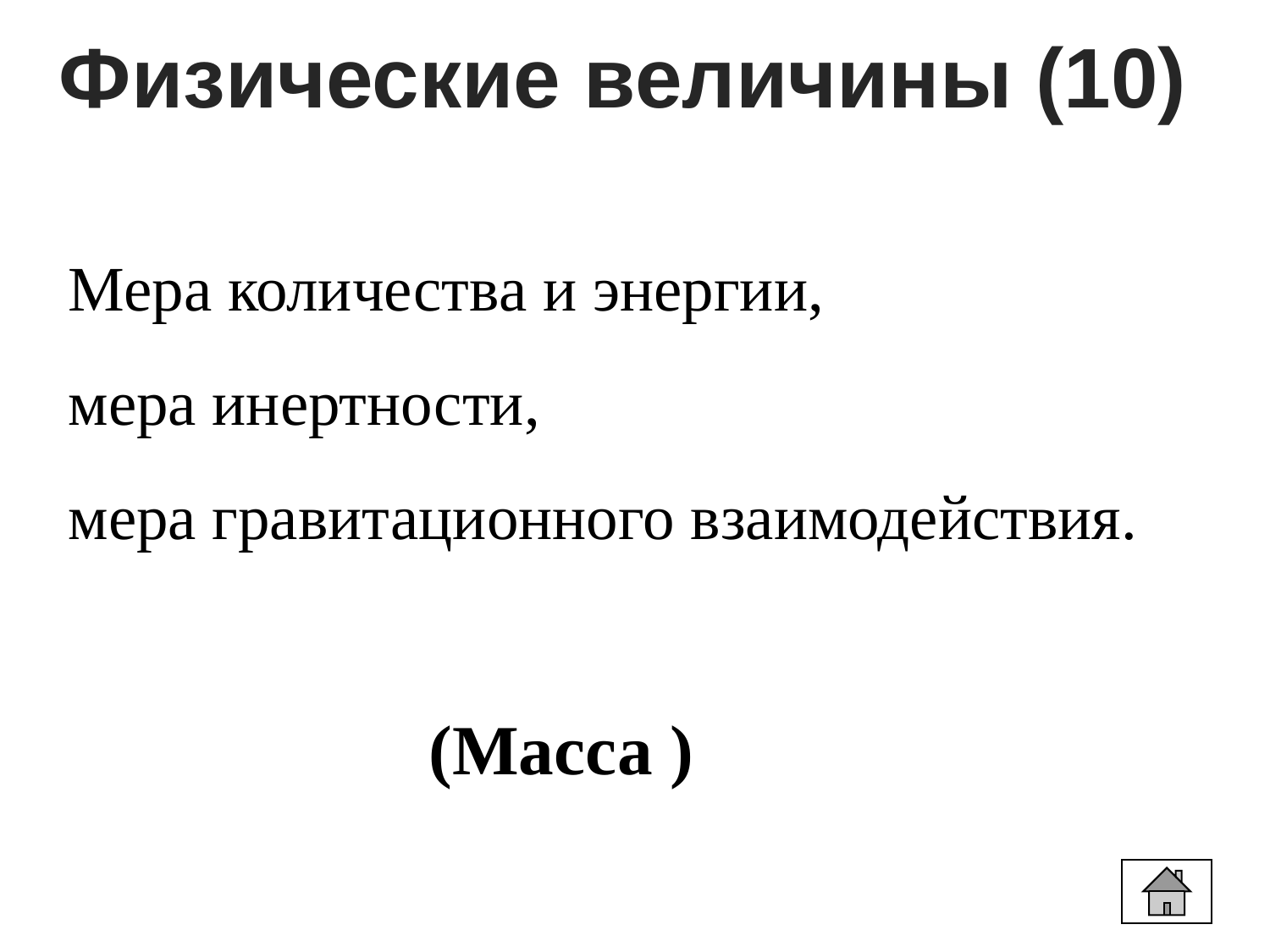

Физические величины (10)
Мера количества и энергии,
мера инертности,
мера гравитационного взаимодействия.
(Масса )